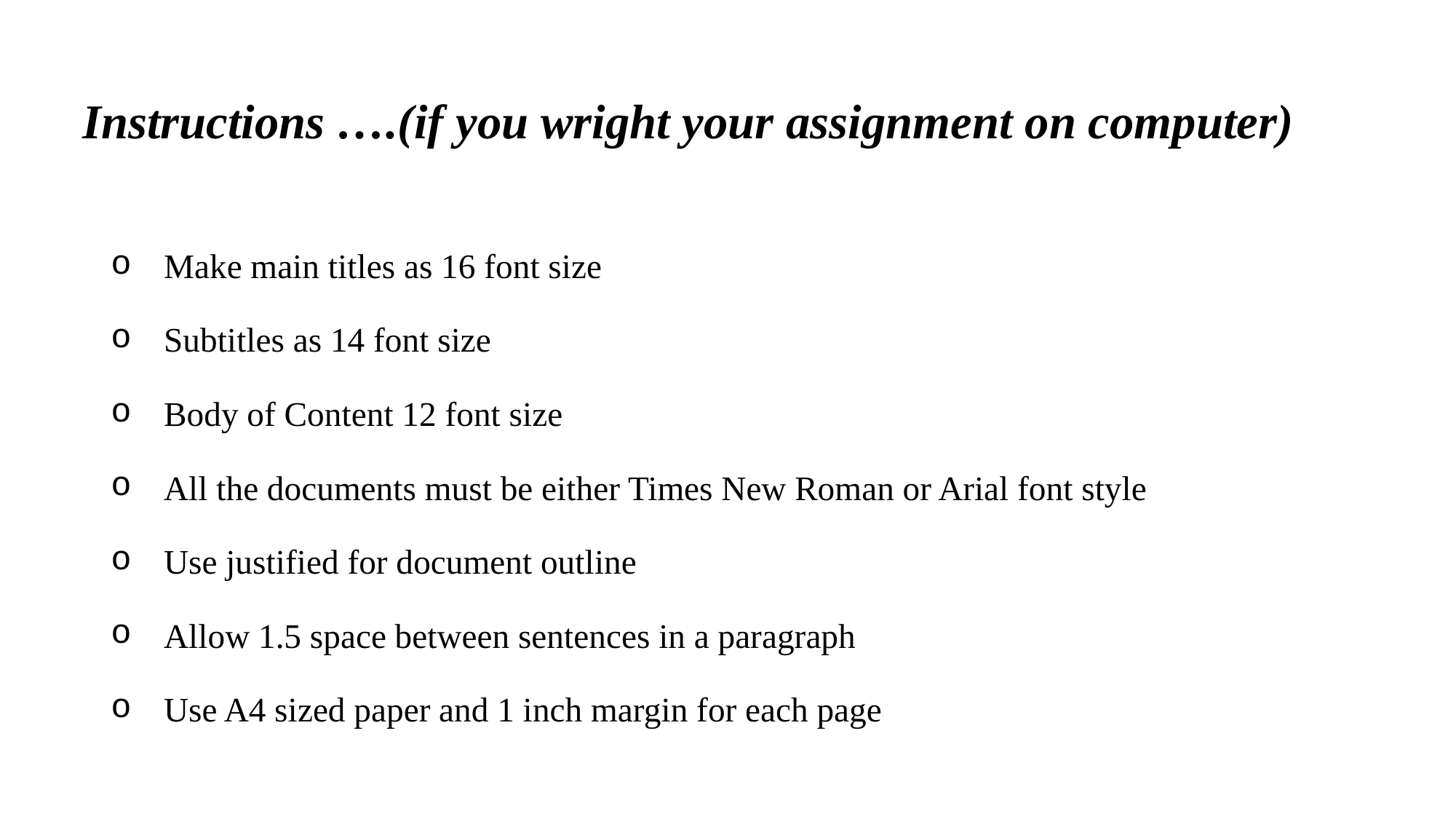

# Instructions ….(if you wright your assignment on computer)
Make main titles as 16 font size
Subtitles as 14 font size
Body of Content 12 font size
All the documents must be either Times New Roman or Arial font style
Use justified for document outline
Allow 1.5 space between sentences in a paragraph
Use A4 sized paper and 1 inch margin for each page